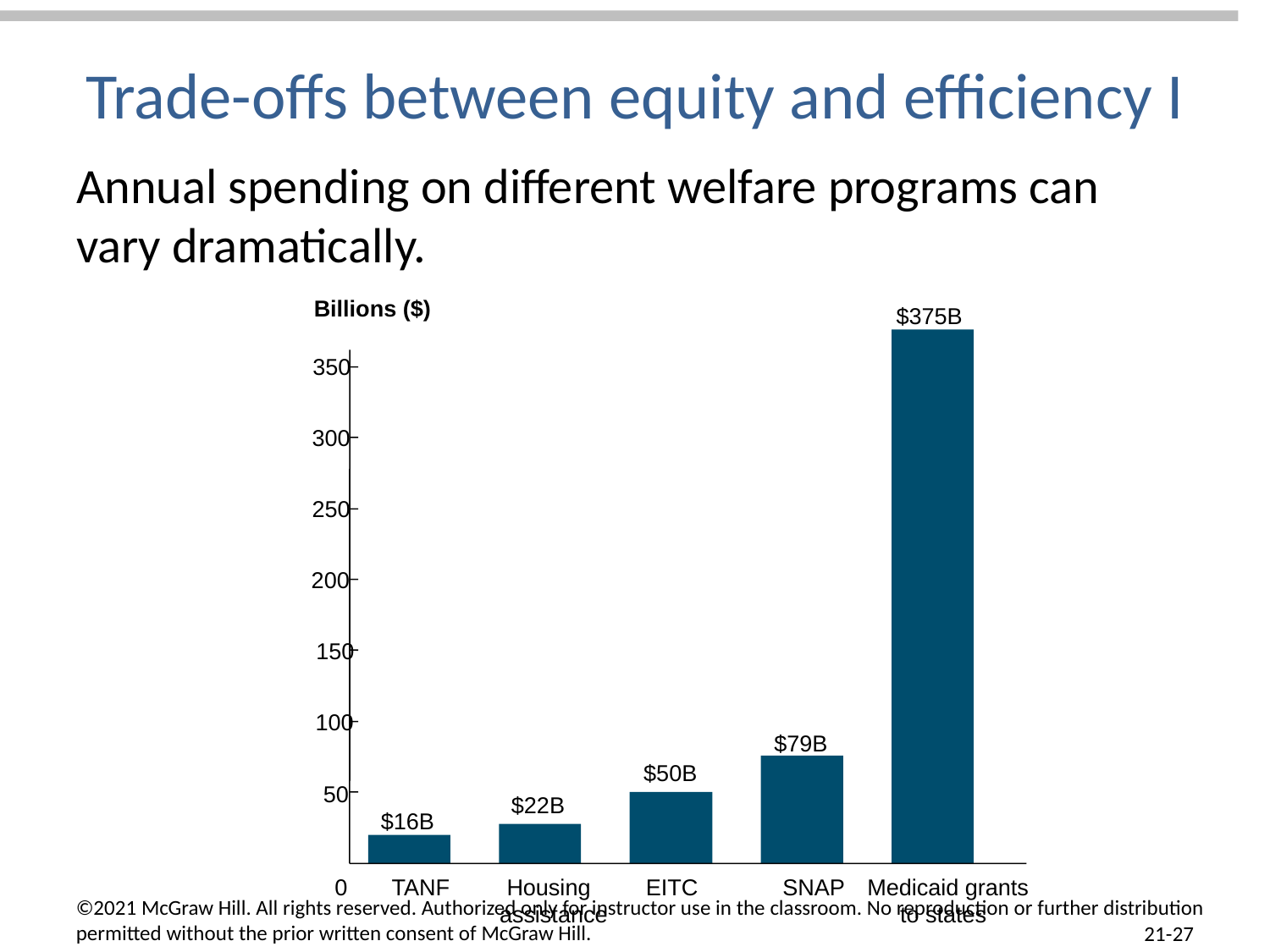

# Trade-offs between equity and efficiency I
Annual spending on different welfare programs can vary dramatically.
Billions ($)

$375B

350

300

250

200

150

100

$79B

$50B
50
$22B

$16B

0
TANF
Housing
EITC
SNAP
Medicaid grants
assistance
to states